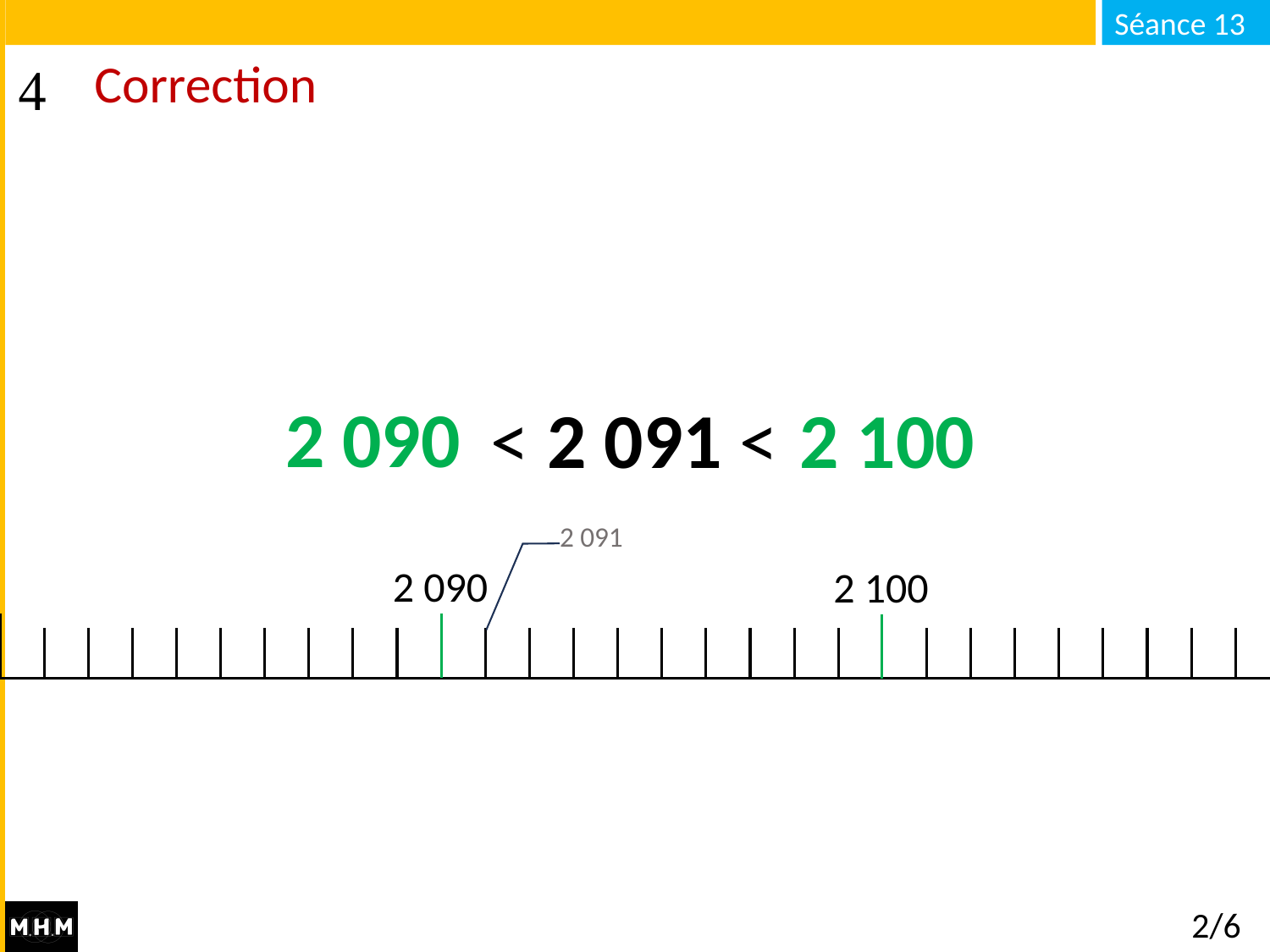

# Correction
2 090
2 100
… < 2 091 < …
2 091
2 090
2 100
2/6